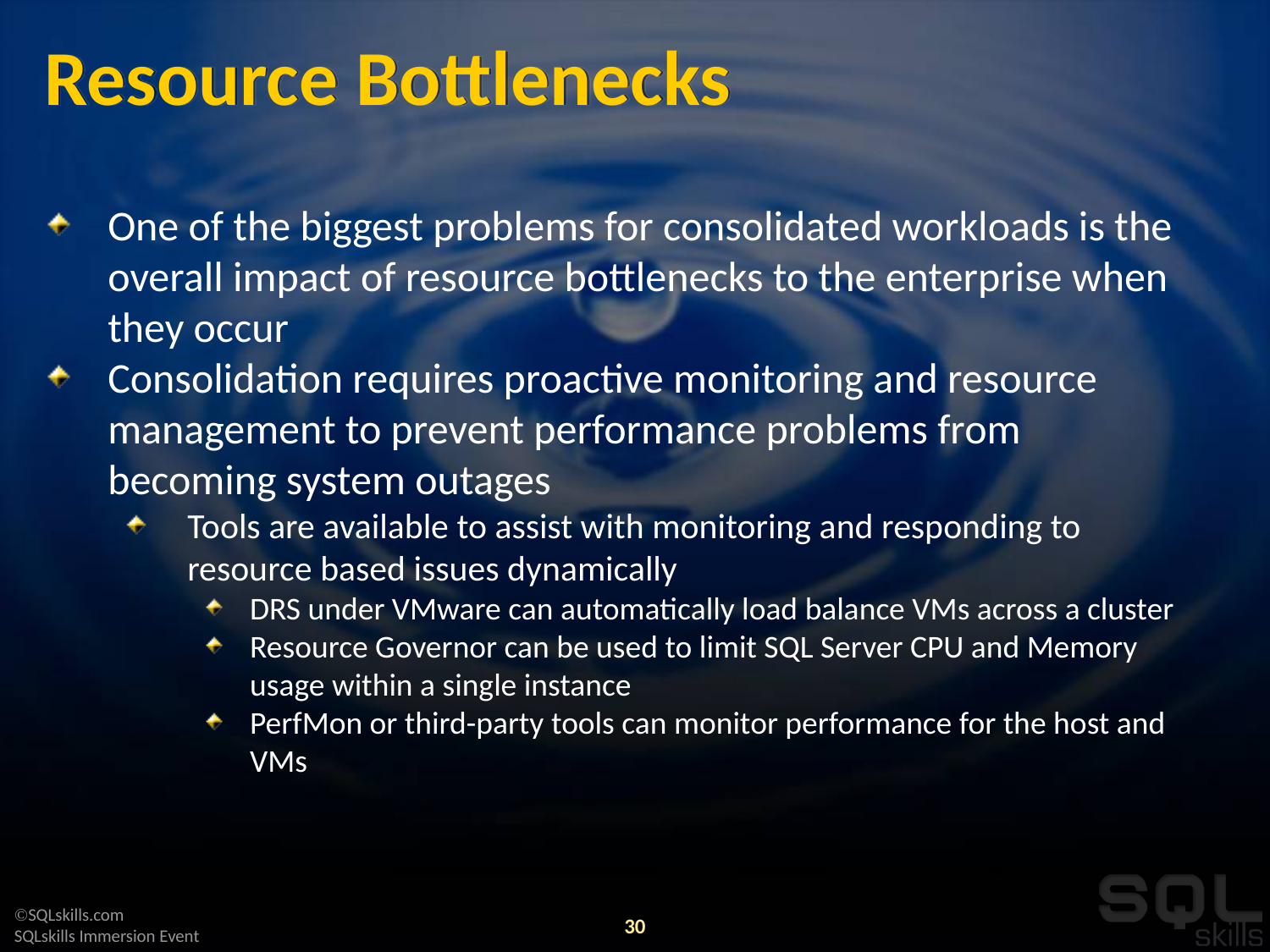

# Resource Bottlenecks
One of the biggest problems for consolidated workloads is the overall impact of resource bottlenecks to the enterprise when they occur
Consolidation requires proactive monitoring and resource management to prevent performance problems from becoming system outages
Tools are available to assist with monitoring and responding to resource based issues dynamically
DRS under VMware can automatically load balance VMs across a cluster
Resource Governor can be used to limit SQL Server CPU and Memory usage within a single instance
PerfMon or third-party tools can monitor performance for the host and VMs
30